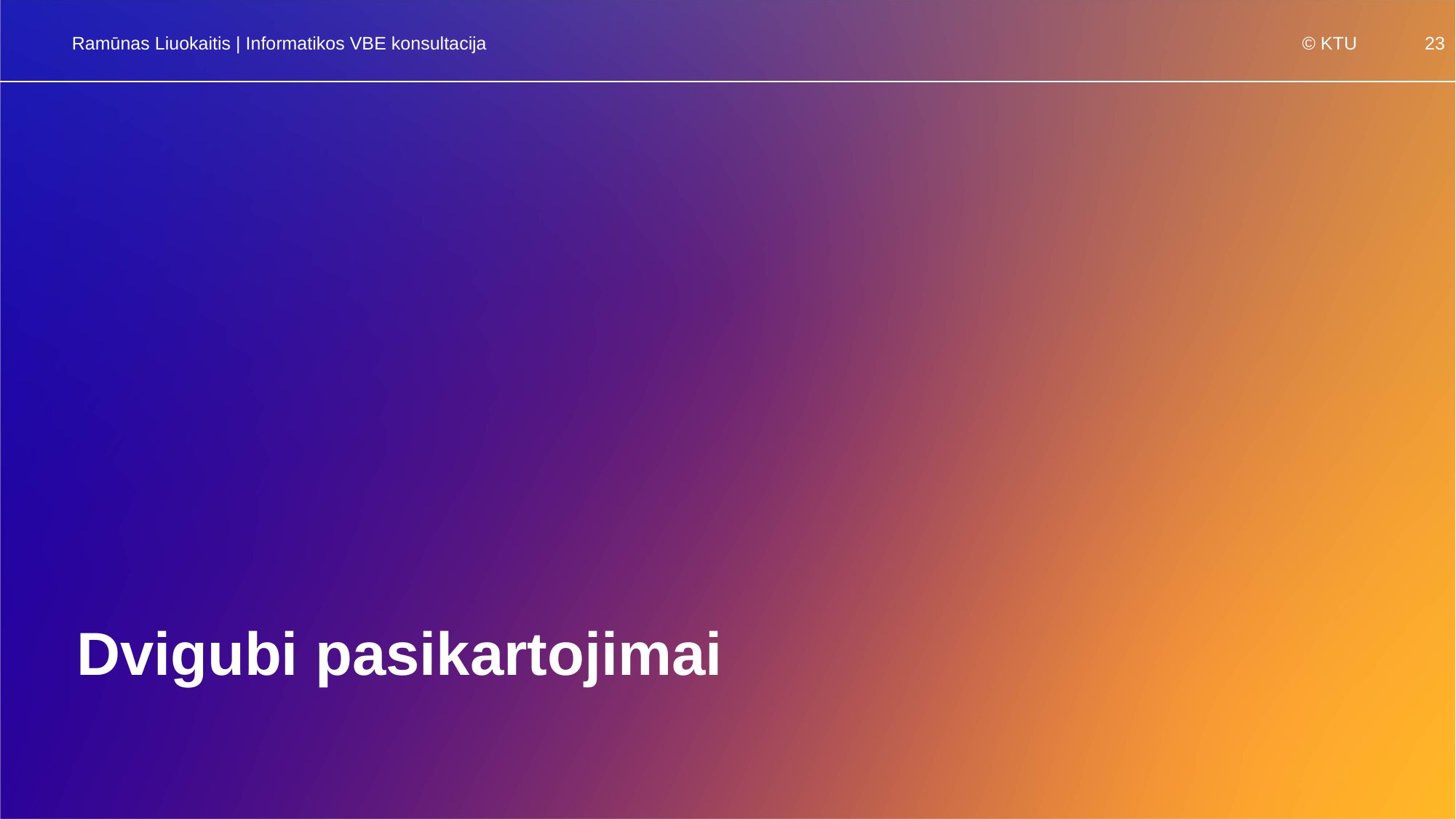

Ramūnas Liuokaitis | Informatikos VBE konsultacija
# Dvigubi pasikartojimai